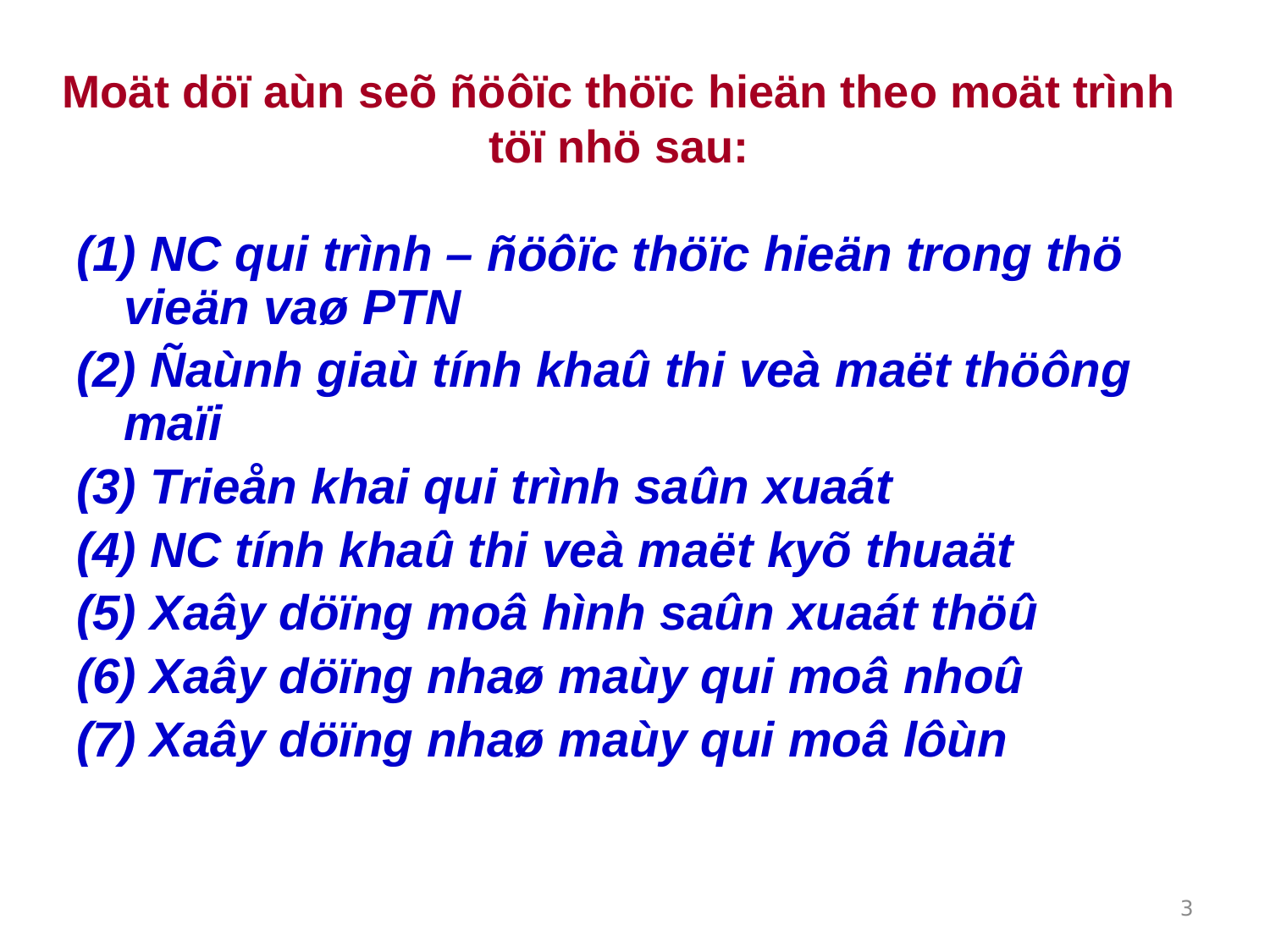

# Moät döï aùn seõ ñöôïc thöïc hieän theo moät trình töï nhö sau:
(1) NC qui trình – ñöôïc thöïc hieän trong thö vieän vaø PTN
(2) Ñaùnh giaù tính khaû thi veà maët thöông maïi
(3) Trieån khai qui trình saûn xuaát
(4) NC tính khaû thi veà maët kyõ thuaät
(5) Xaây döïng moâ hình saûn xuaát thöû
(6) Xaây döïng nhaø maùy qui moâ nhoû
(7) Xaây döïng nhaø maùy qui moâ lôùn
3